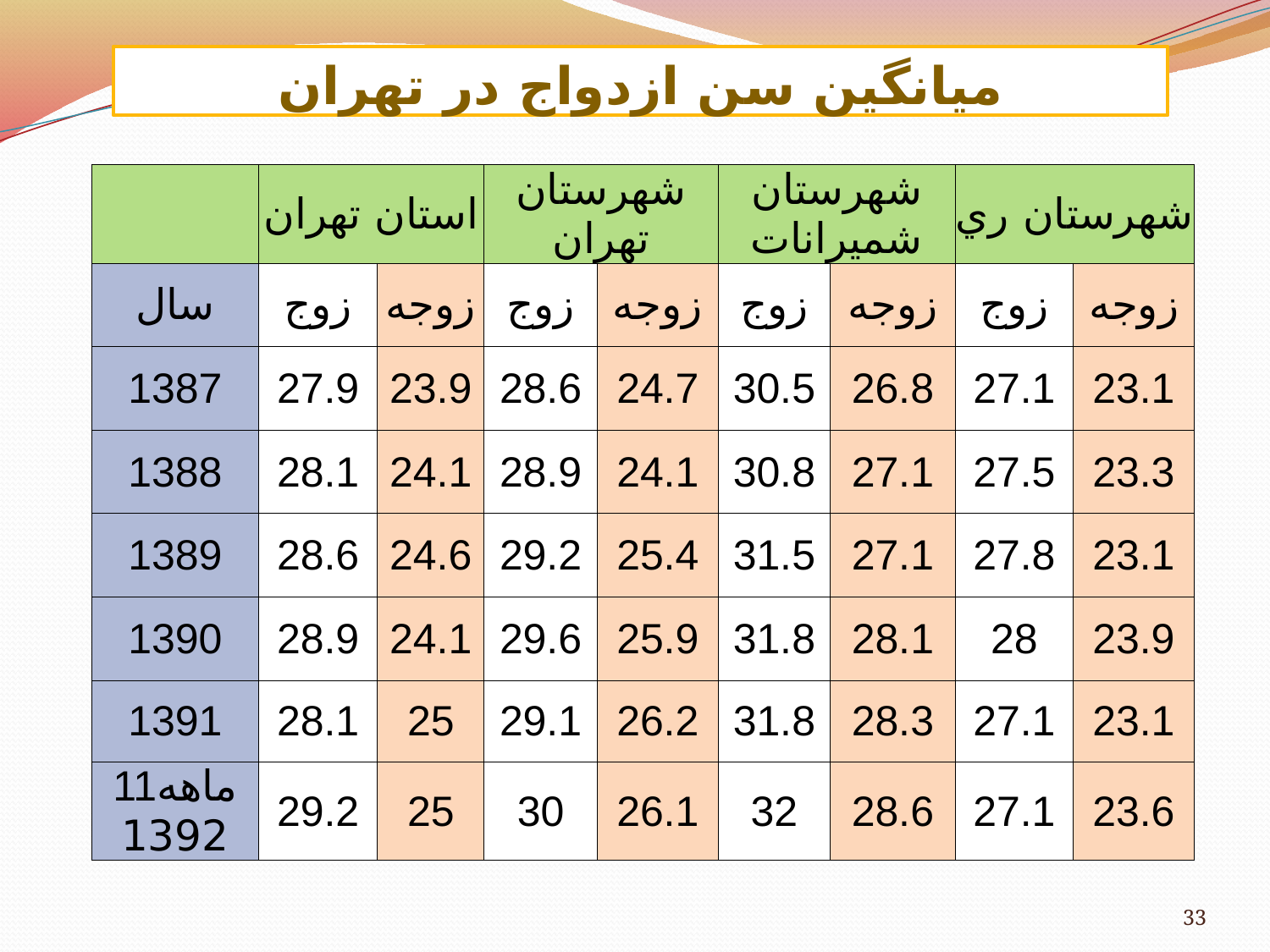

# میانگین سن ازدواج در تهران
|  | استان تهران |  | شهرستان تهران |  | شهرستان شميرانات |  | شهرستان ري |  |
| --- | --- | --- | --- | --- | --- | --- | --- | --- |
| سال | زوج | زوجه | زوج | زوجه | زوج | زوجه | زوج | زوجه |
| 1387 | 27.9 | 23.9 | 28.6 | 24.7 | 30.5 | 26.8 | 27.1 | 23.1 |
| 1388 | 28.1 | 24.1 | 28.9 | 24.1 | 30.8 | 27.1 | 27.5 | 23.3 |
| 1389 | 28.6 | 24.6 | 29.2 | 25.4 | 31.5 | 27.1 | 27.8 | 23.1 |
| 1390 | 28.9 | 24.1 | 29.6 | 25.9 | 31.8 | 28.1 | 28 | 23.9 |
| 1391 | 28.1 | 25 | 29.1 | 26.2 | 31.8 | 28.3 | 27.1 | 23.1 |
| 11ماهه 1392 | 29.2 | 25 | 30 | 26.1 | 32 | 28.6 | 27.1 | 23.6 |
33